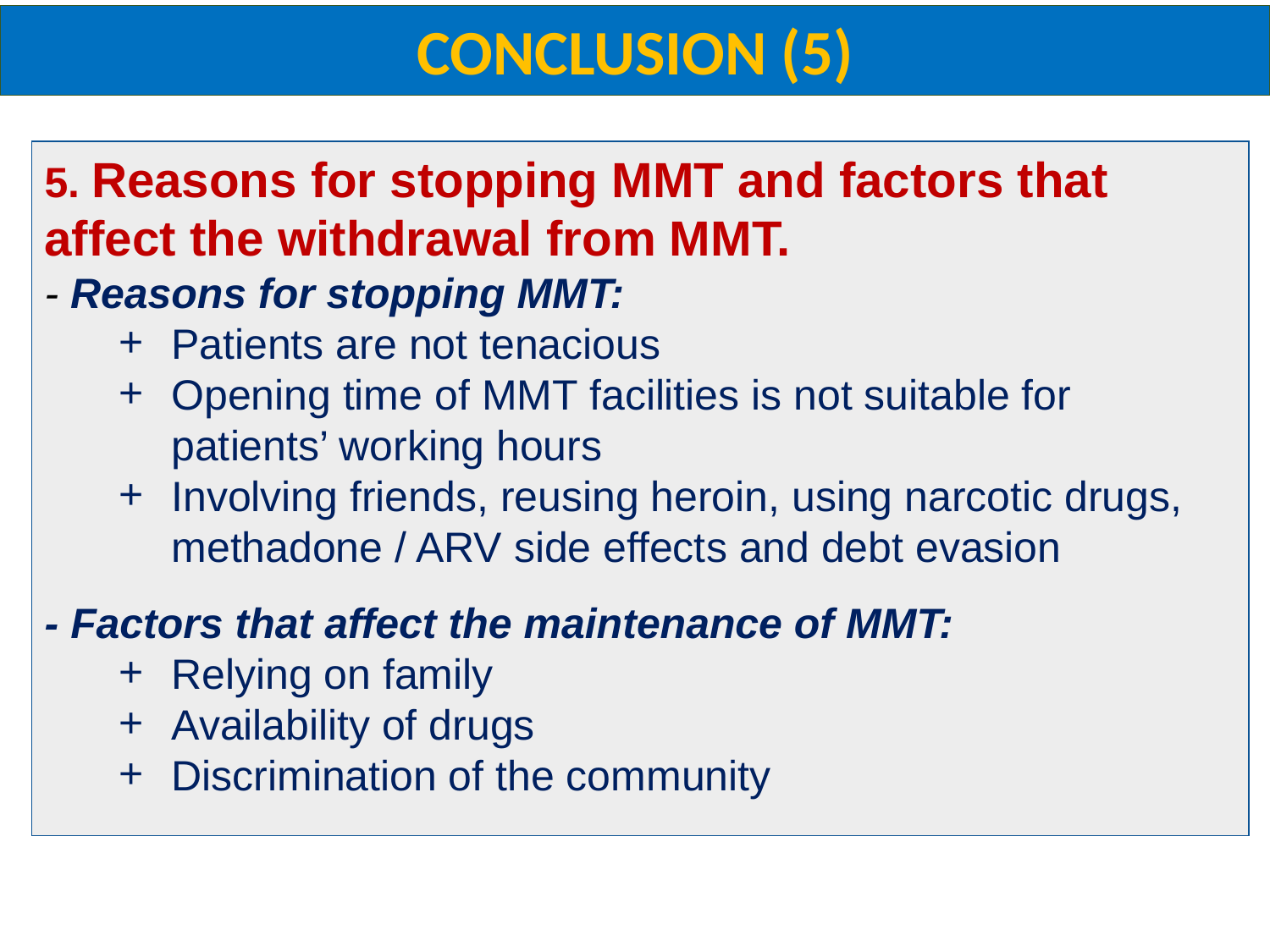

CONCLUSION (5)
5. Reasons for stopping MMT and factors that affect the withdrawal from MMT.
- Reasons for stopping MMT:
Patients are not tenacious
Opening time of MMT facilities is not suitable for patients’ working hours
Involving friends, reusing heroin, using narcotic drugs, methadone / ARV side effects and debt evasion

- Factors that affect the maintenance of MMT:
Relying on family
Availability of drugs
Discrimination of the community